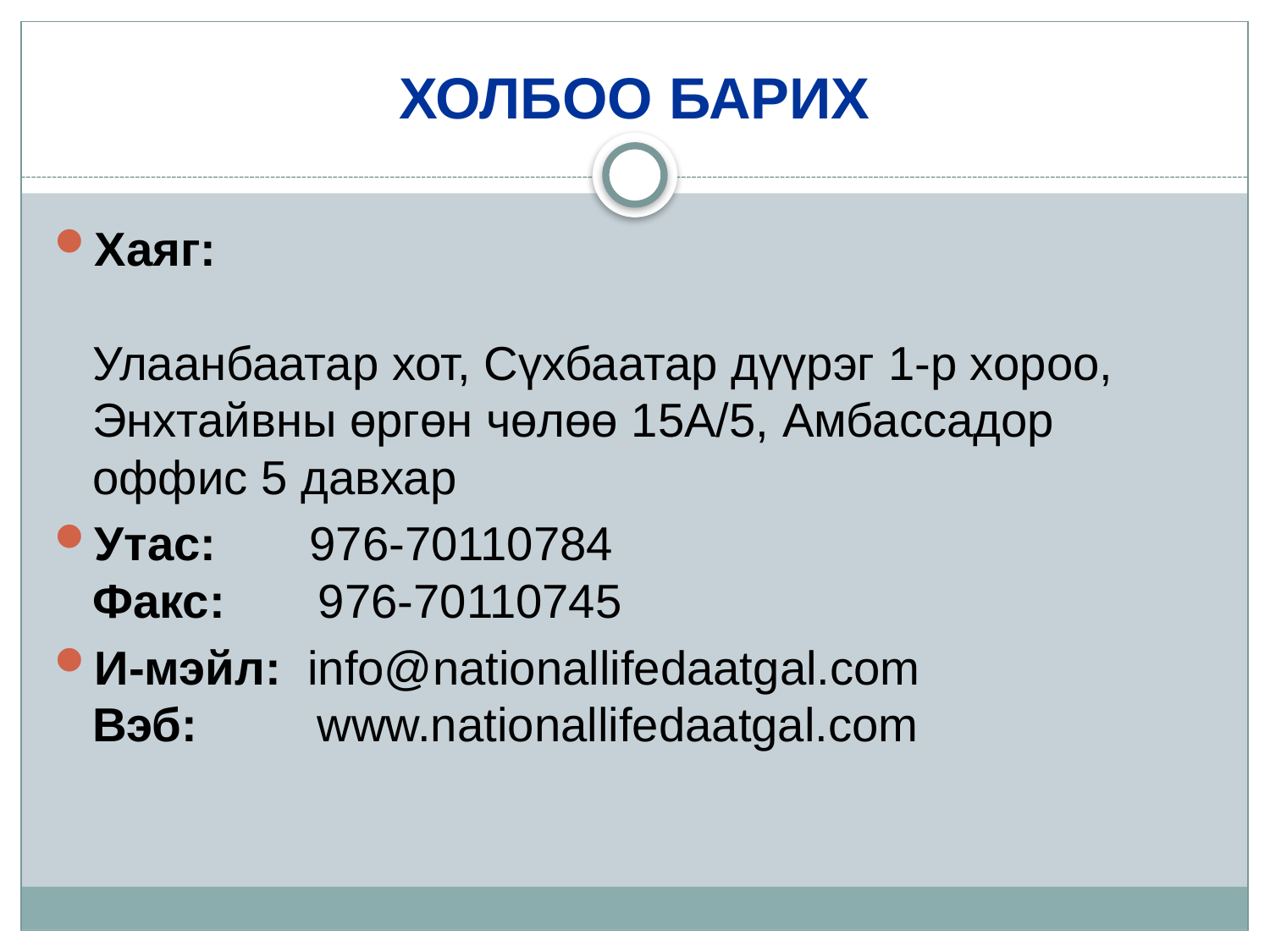

# ХОЛБОО БАРИХ
Хаяг:
Улаанбаатар хот, Сүхбаатар дүүрэг 1-р хороо, Энхтайвны өргөн чөлөө 15А/5, Амбассадор оффис 5 давхар
Утас:       976-70110784
Факс:       976-70110745
И-мэйл:  info@nationallifedaatgal.com
Вэб:         www.nationallifedaatgal.com